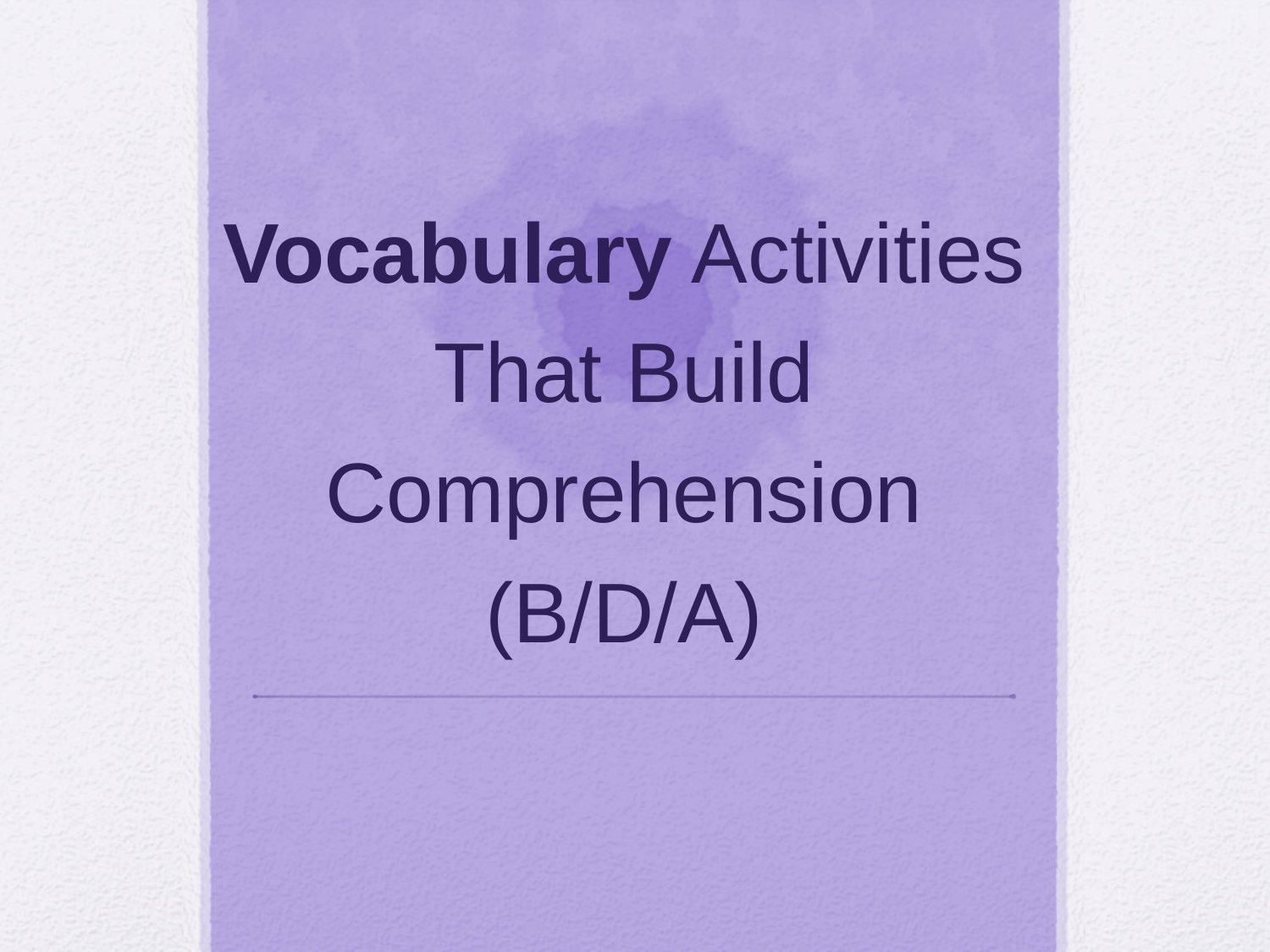

# Vocabulary Activities That Build Comprehension (B/D/A)